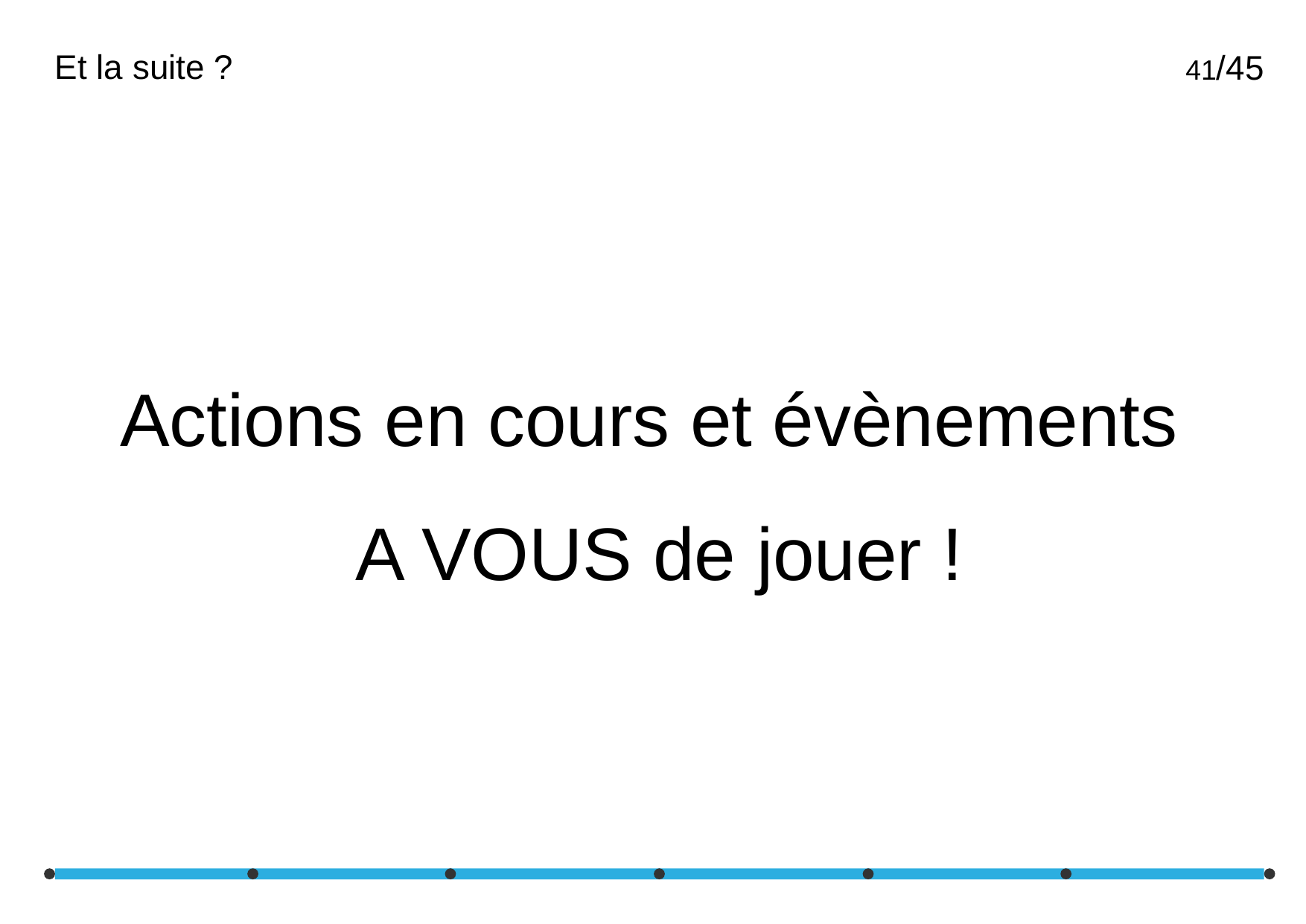

# Et la suite ?
41/45
Actions en cours et évènements
A VOUS de jouer !